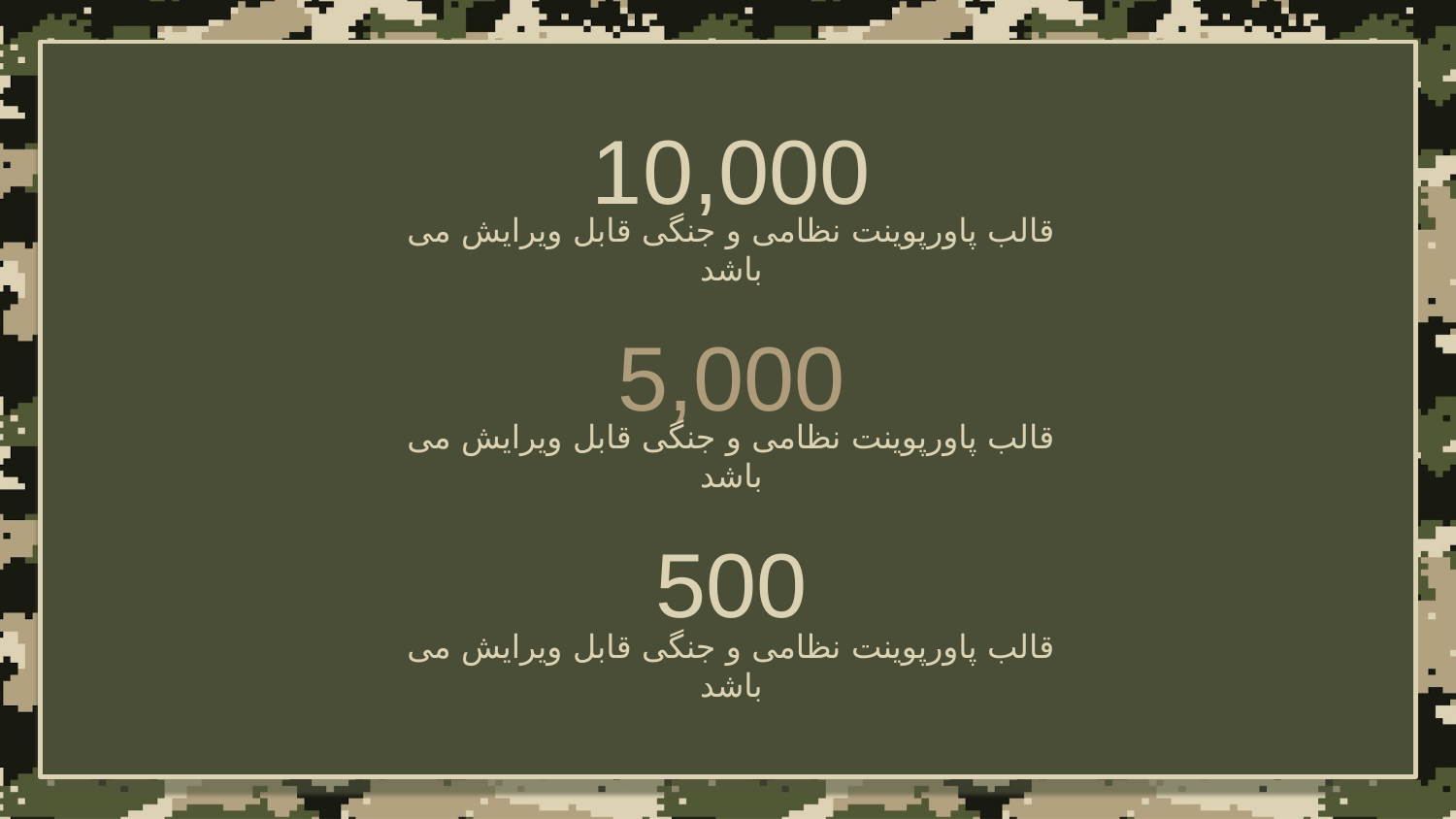

# 10,000
قالب پاورپوینت نظامی و جنگی قابل ویرایش می باشد
5,000
قالب پاورپوینت نظامی و جنگی قابل ویرایش می باشد
500
قالب پاورپوینت نظامی و جنگی قابل ویرایش می باشد